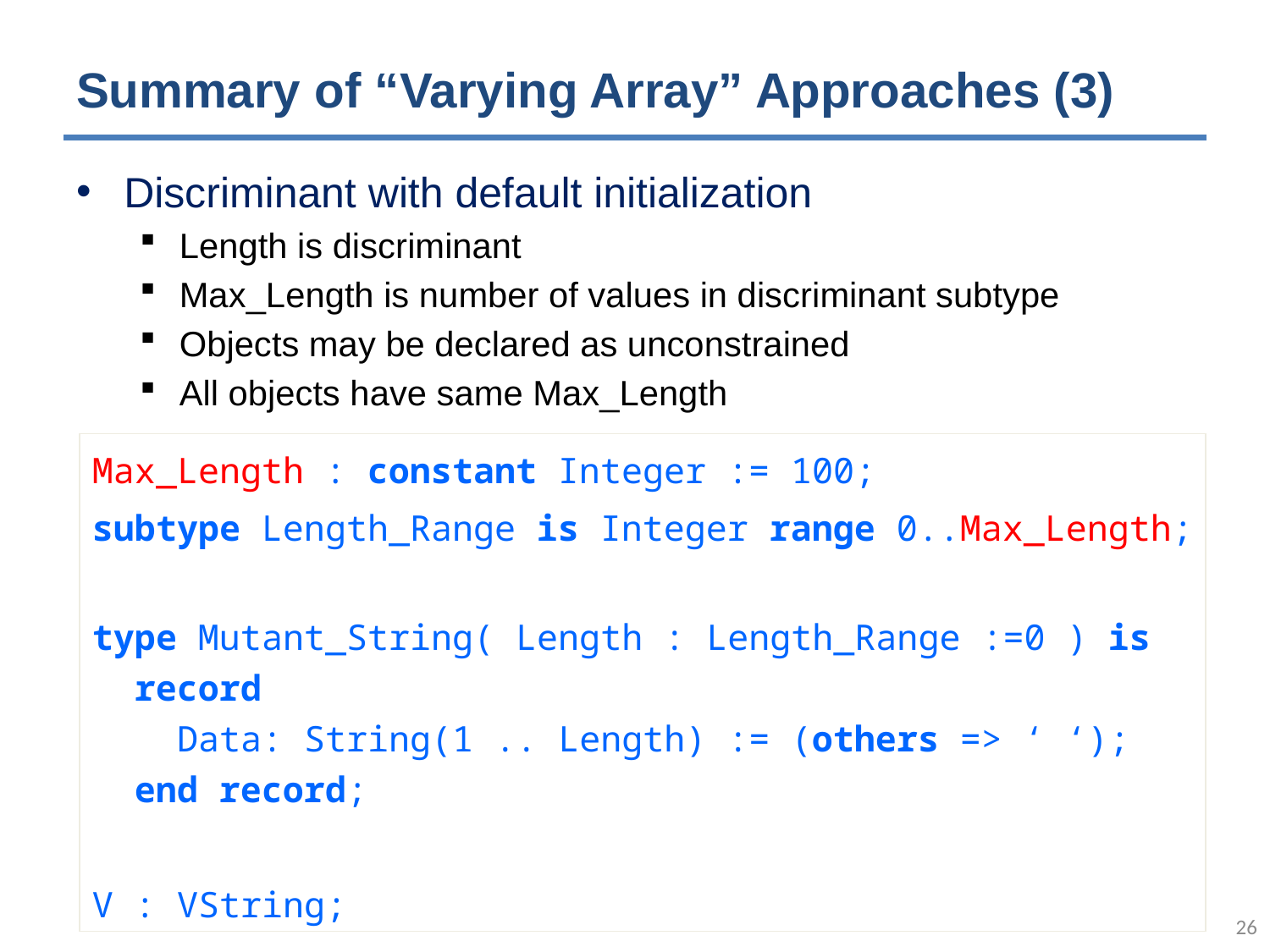

# Summary of “Varying Array” Approaches (3)
Discriminant with default initialization
Length is discriminant
Max_Length is number of values in discriminant subtype
Objects may be declared as unconstrained
All objects have same Max_Length

Max_Length : constant Integer := 100;
subtype Length_Range is Integer range 0..Max_Length;
type Mutant_String( Length : Length_Range :=0 ) is
  record
    Data: String(1 .. Length) := (others => ‘ ‘);
  end record;

V : VString;
26